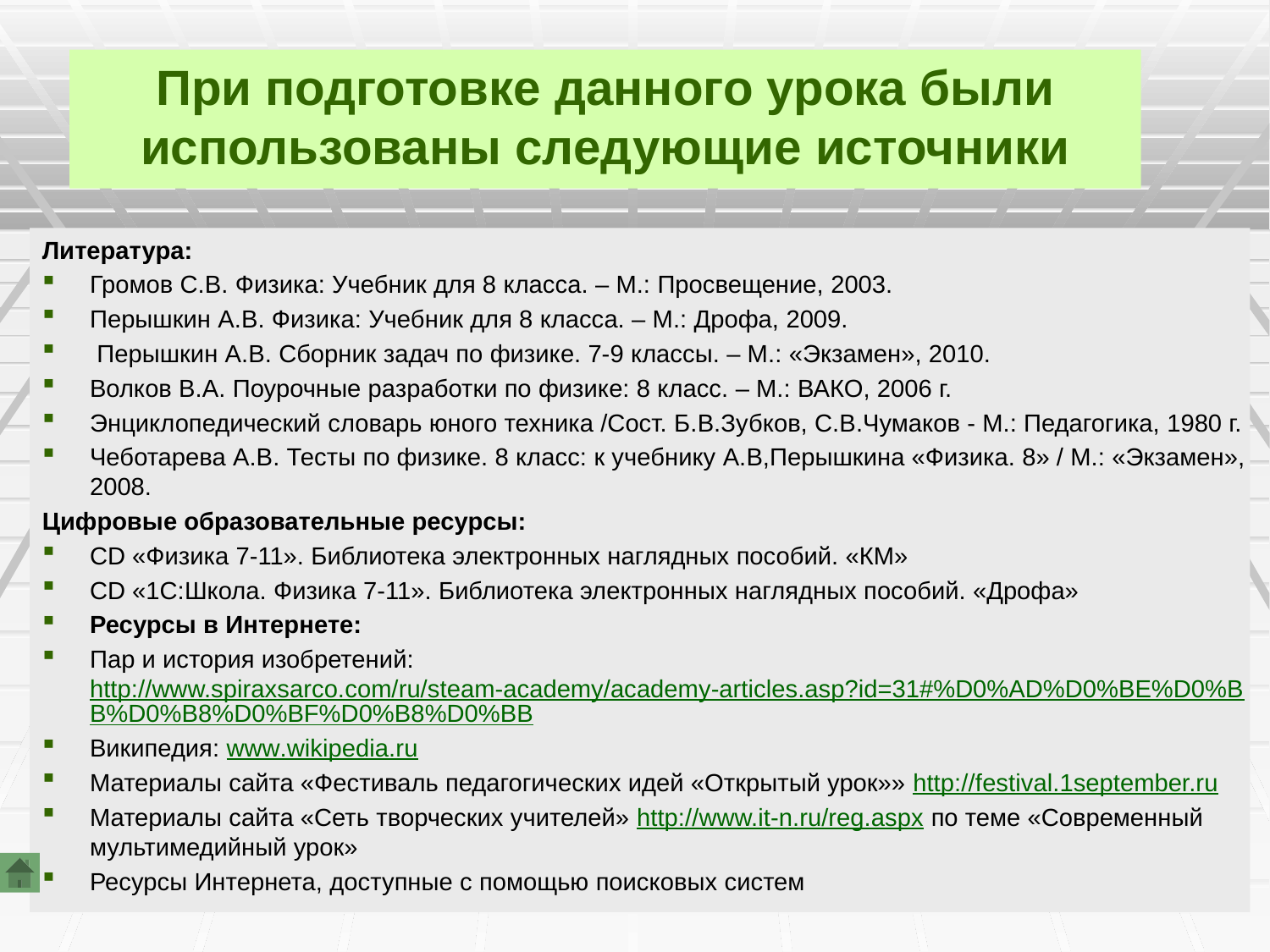

При подготовке данного урока были использованы следующие источники
Литература:
Громов С.В. Физика: Учебник для 8 класса. – М.: Просвещение, 2003.
Перышкин А.В. Физика: Учебник для 8 класса. – М.: Дрофа, 2009.
 Перышкин А.В. Сборник задач по физике. 7-9 классы. – М.: «Экзамен», 2010.
Волков В.А. Поурочные разработки по физике: 8 класс. – М.: ВАКО, 2006 г.
Энциклопедический словарь юного техника /Сост. Б.В.Зубков, С.В.Чумаков - М.: Педагогика, 1980 г.
Чеботарева А.В. Тесты по физике. 8 класс: к учебнику А.В,Перышкина «Физика. 8» / М.: «Экзамен», 2008.
Цифровые образовательные ресурсы:
CD «Физика 7-11». Библиотека электронных наглядных пособий. «КМ»
CD «1С:Школа. Физика 7-11». Библиотека электронных наглядных пособий. «Дрофа»
Ресурсы в Интернете:
Пар и история изобретений: http://www.spiraxsarco.com/ru/steam-academy/academy-articles.asp?id=31#%D0%AD%D0%BE%D0%BB%D0%B8%D0%BF%D0%B8%D0%BB
Википедия: www.wikipedia.ru
Материалы сайта «Фестиваль педагогических идей «Открытый урок»» http://festival.1september.ru
Материалы сайта «Сеть творческих учителей» http://www.it-n.ru/reg.aspx по теме «Современный мультимедийный урок»
Ресурсы Интернета, доступные с помощью поисковых систем

43